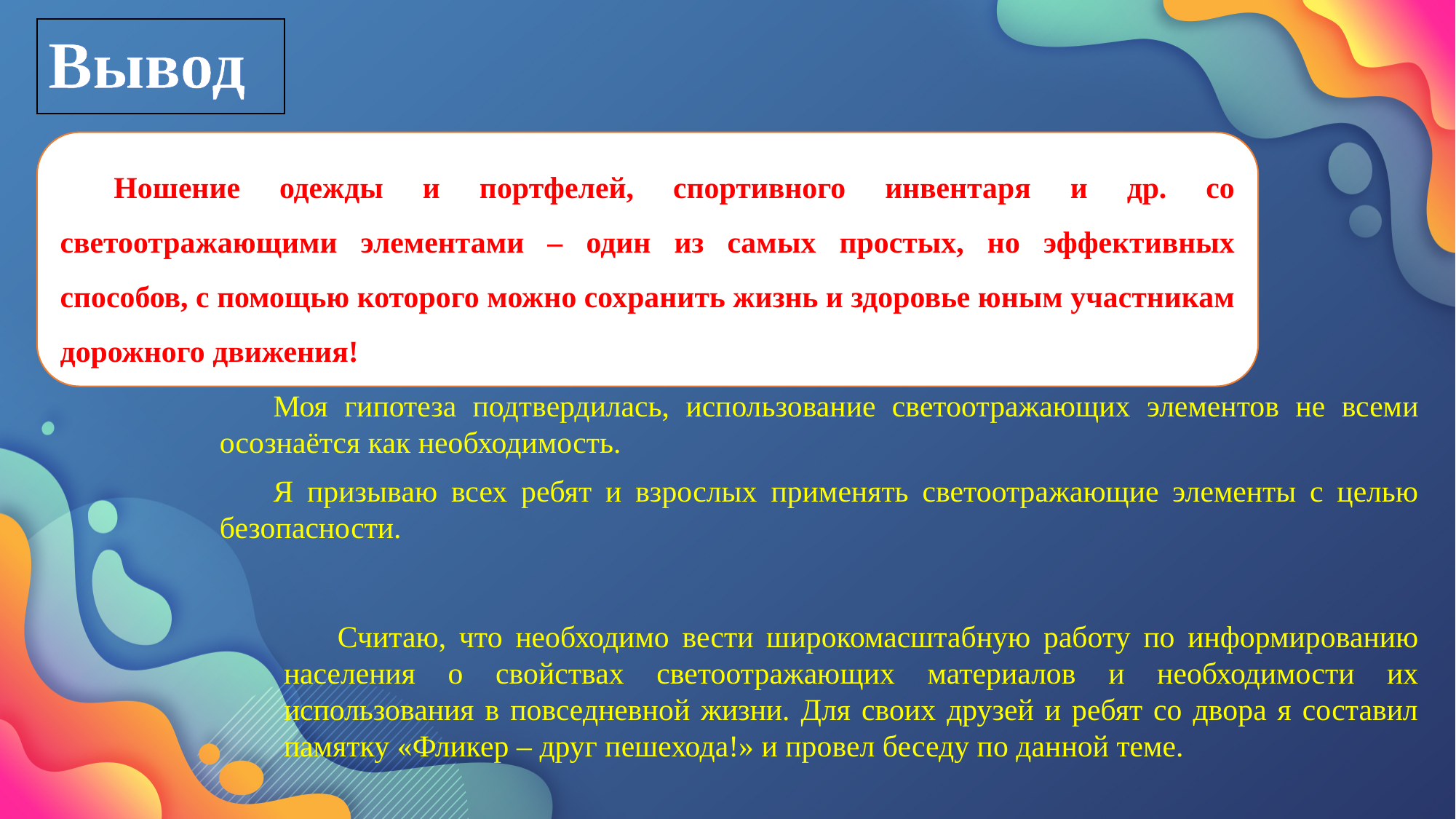

# Вывод
Ношение одежды и портфелей, спортивного инвентаря и др. со светоотражающими элементами – один из самых простых, но эффективных способов, с помощью которого можно сохранить жизнь и здоровье юным участникам дорожного движения!
Моя гипотеза подтвердилась, использование светоотражающих элементов не всеми осознаётся как необходимость.
Я призываю всех ребят и взрослых применять светоотражающие элементы с целью безопасности.
Считаю, что необходимо вести широкомасштабную работу по информированию населения о свойствах светоотражающих материалов и необходимости их использования в повседневной жизни. Для своих друзей и ребят со двора я составил памятку «Фликер – друг пешехода!» и провел беседу по данной теме.